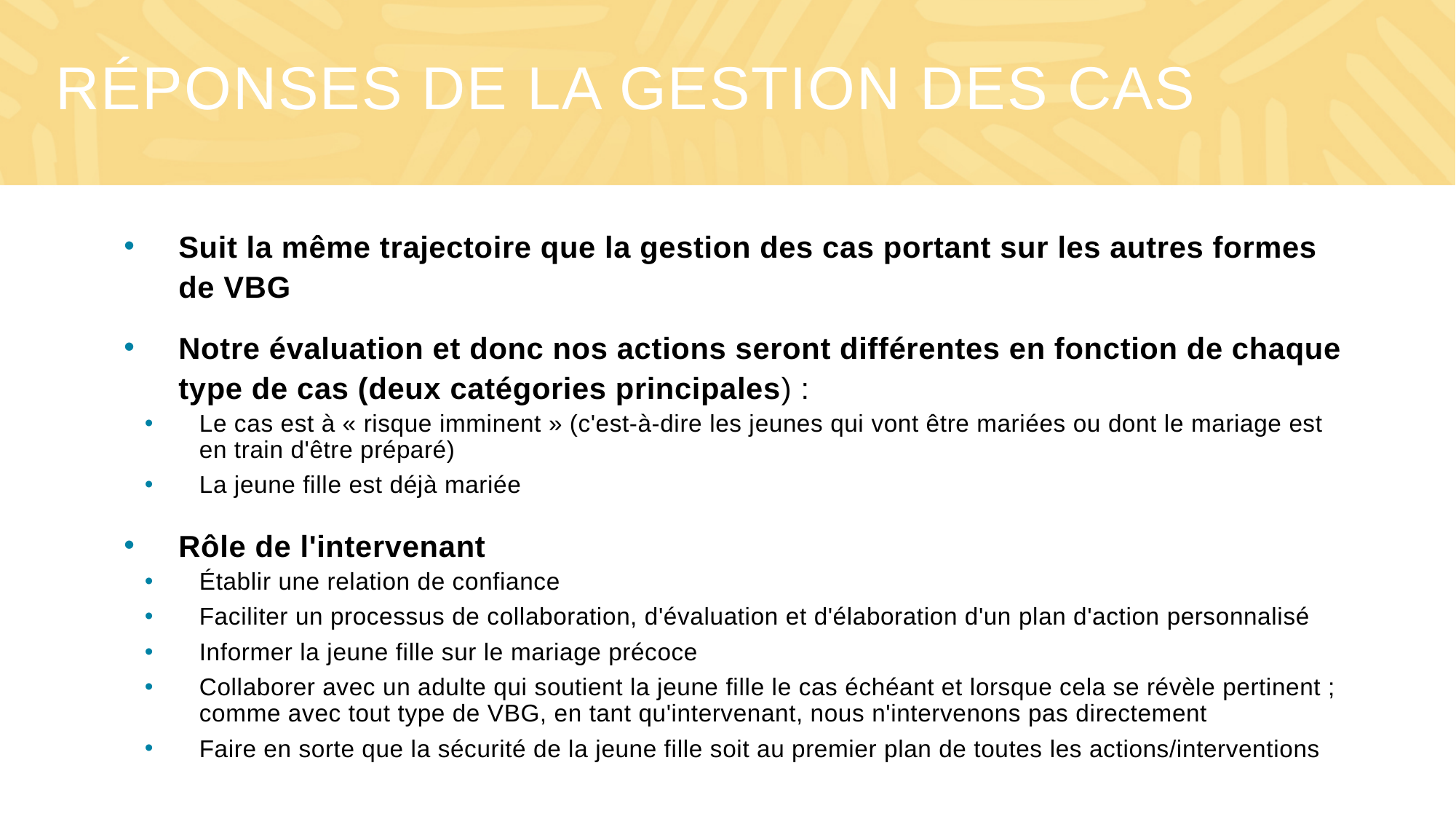

# Réponses de la gestion des cas
Suit la même trajectoire que la gestion des cas portant sur les autres formes de VBG
Notre évaluation et donc nos actions seront différentes en fonction de chaque type de cas (deux catégories principales) :
Le cas est à « risque imminent » (c'est-à-dire les jeunes qui vont être mariées ou dont le mariage est en train d'être préparé)
La jeune fille est déjà mariée
Rôle de l'intervenant
Établir une relation de confiance
Faciliter un processus de collaboration, d'évaluation et d'élaboration d'un plan d'action personnalisé
Informer la jeune fille sur le mariage précoce
Collaborer avec un adulte qui soutient la jeune fille le cas échéant et lorsque cela se révèle pertinent ; comme avec tout type de VBG, en tant qu'intervenant, nous n'intervenons pas directement
Faire en sorte que la sécurité de la jeune fille soit au premier plan de toutes les actions/interventions